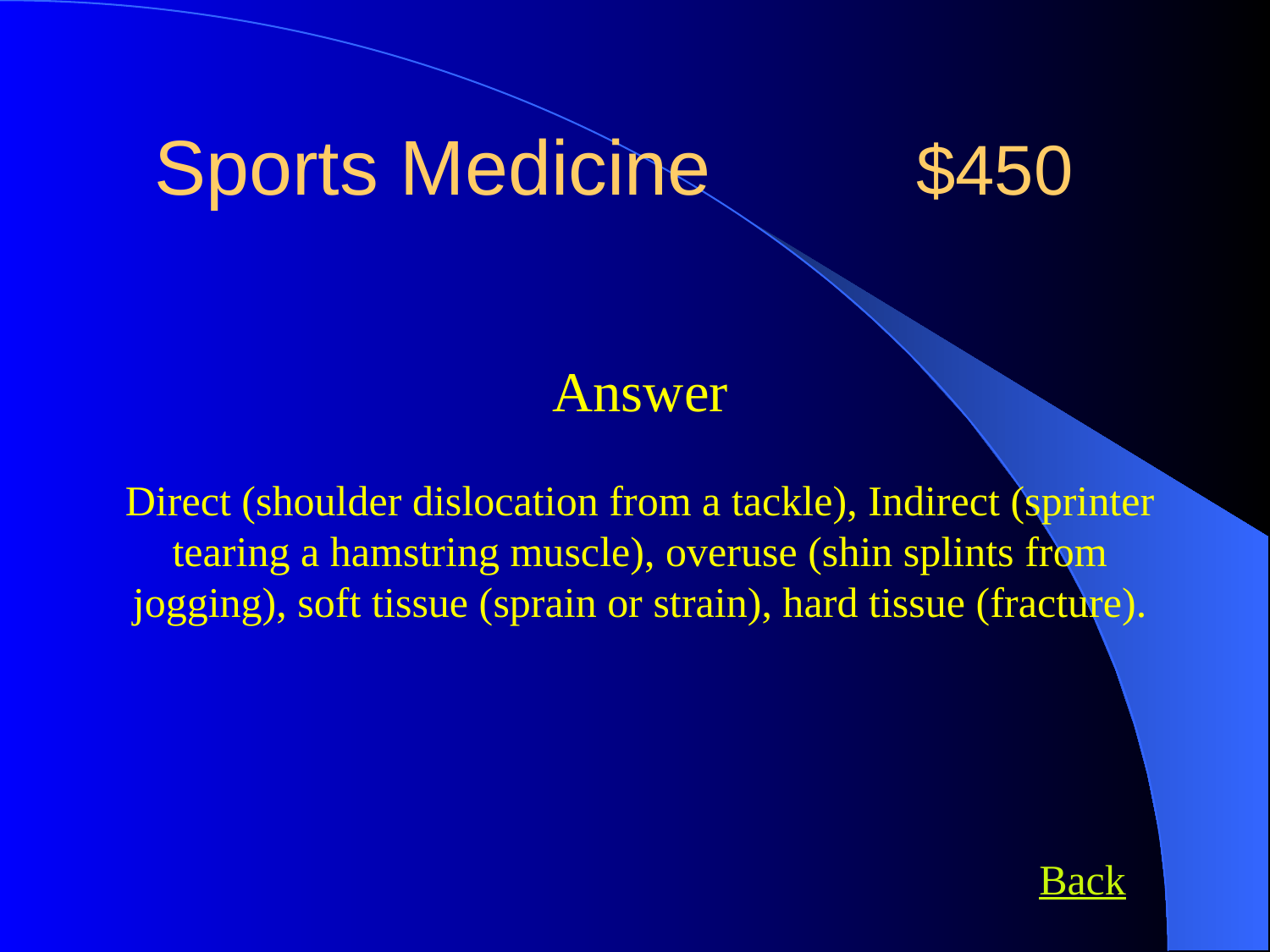

Sports Medicine 		$450
Answer

Direct (shoulder dislocation from a tackle), Indirect (sprinter tearing a hamstring muscle), overuse (shin splints from jogging), soft tissue (sprain or strain), hard tissue (fracture).

Back